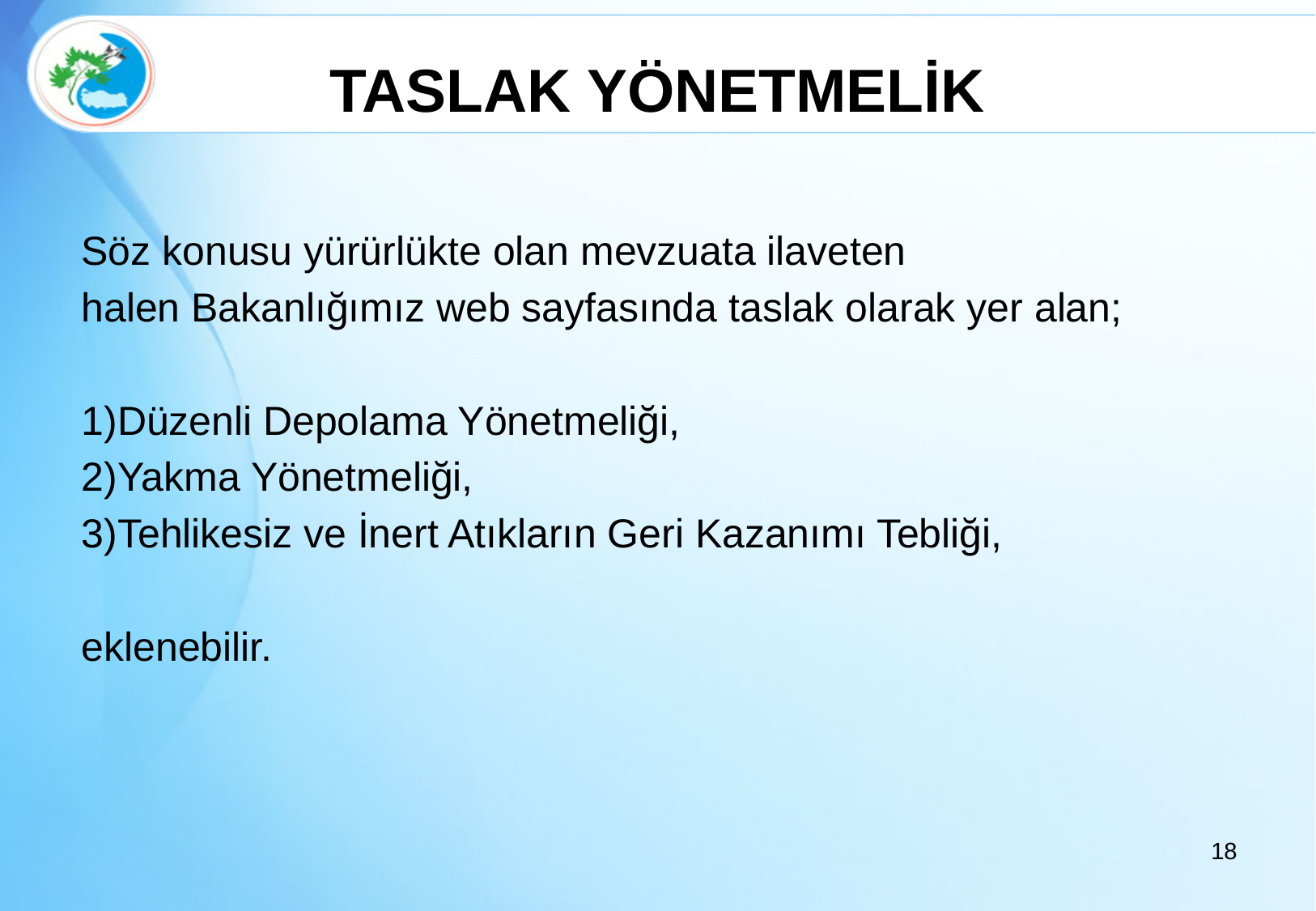

# TASLAK YÖNETMELİK
Söz konusu yürürlükte olan mevzuata ilaveten
halen Bakanlığımız web sayfasında taslak olarak yer alan;

1)Düzenli Depolama Yönetmeliği,
2)Yakma Yönetmeliği,
3)Tehlikesiz ve İnert Atıkların Geri Kazanımı Tebliği,

eklenebilir.

18